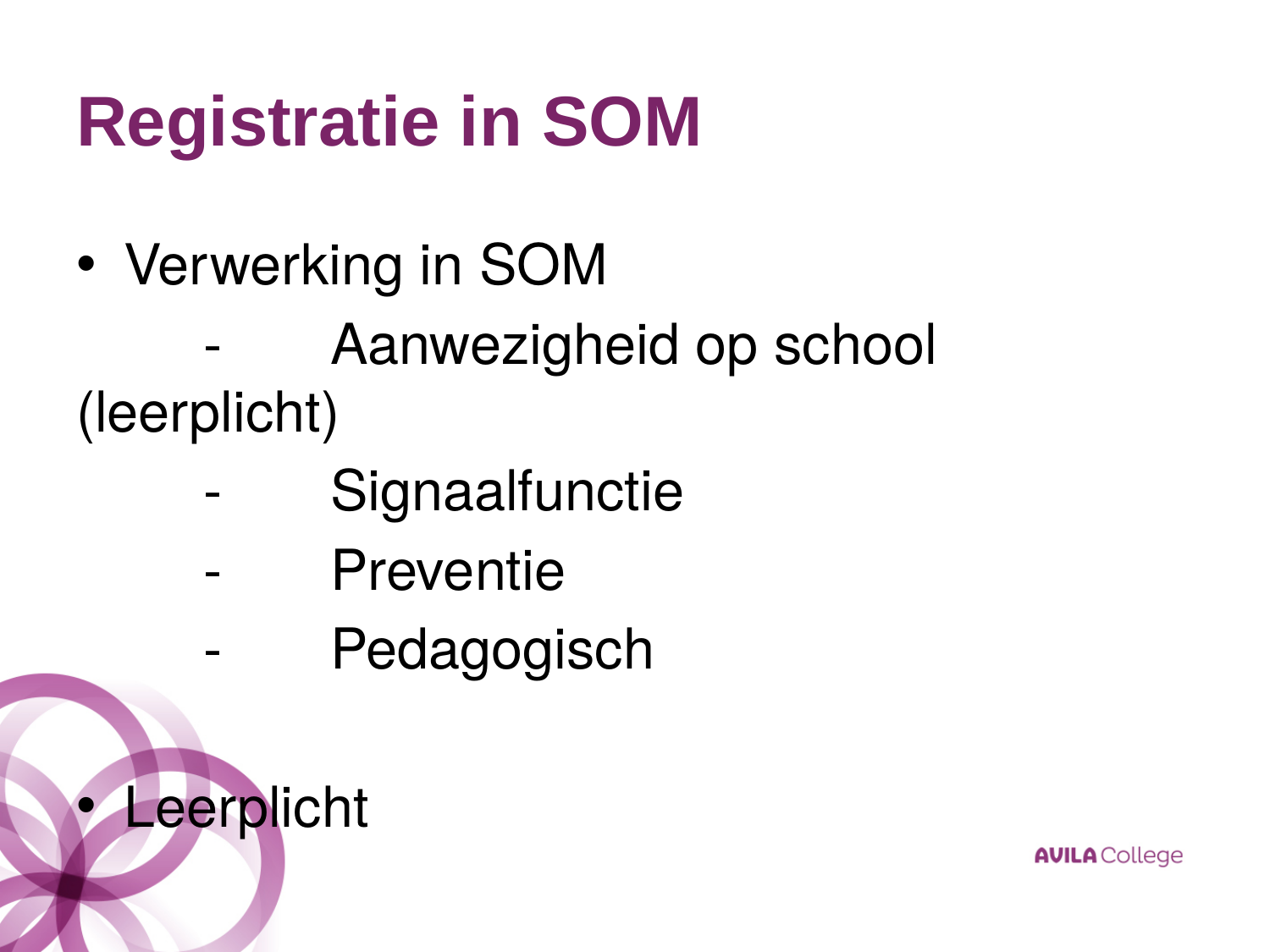

# Registratie in SOM
Verwerking in SOM
	-	Aanwezigheid op school  (leerplicht)
	-	Signaalfunctie
	-	Preventie
	-	Pedagogisch

Leerplicht